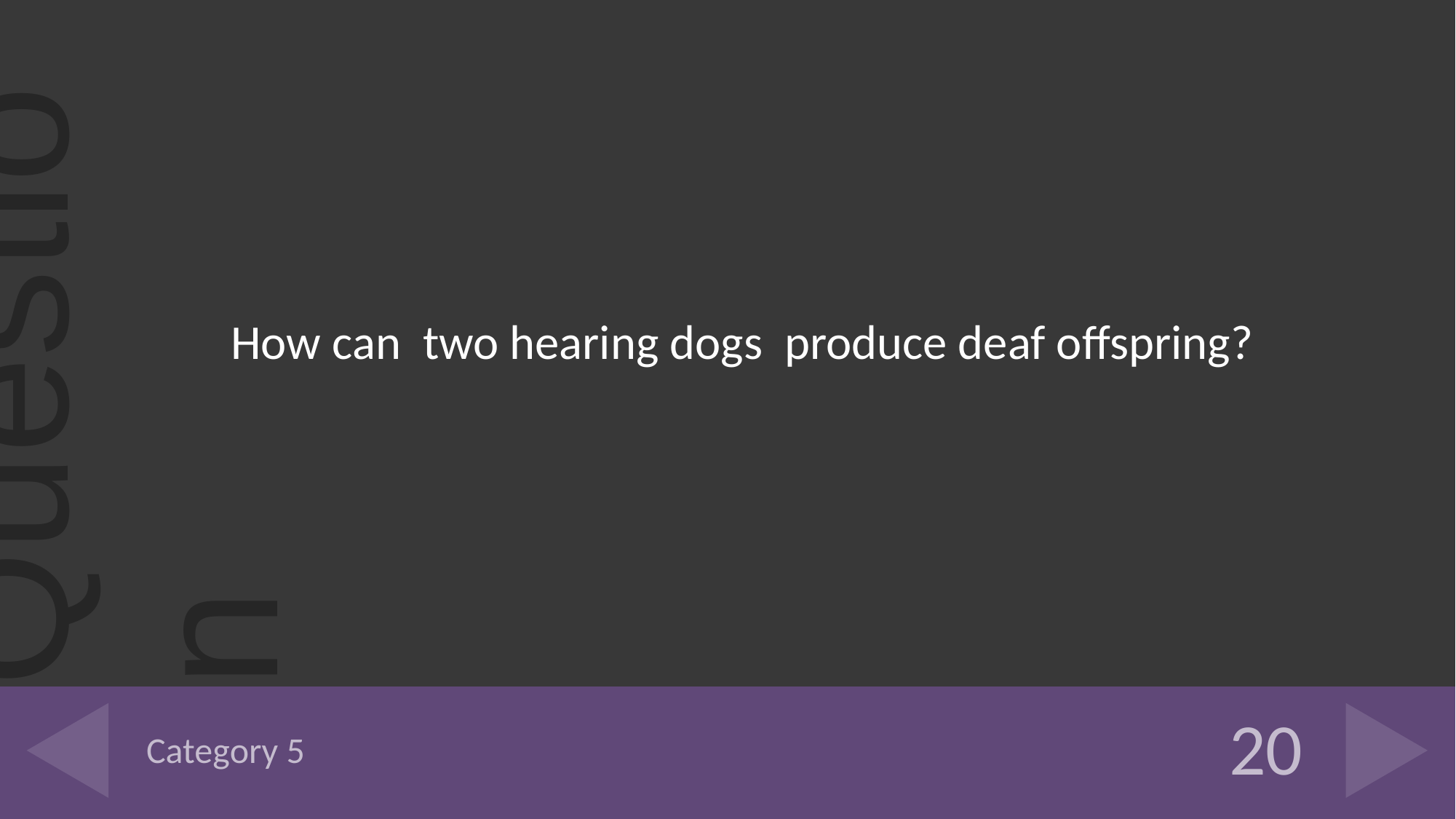

How can  two hearing dogs  produce deaf offspring?
# Category 5
20